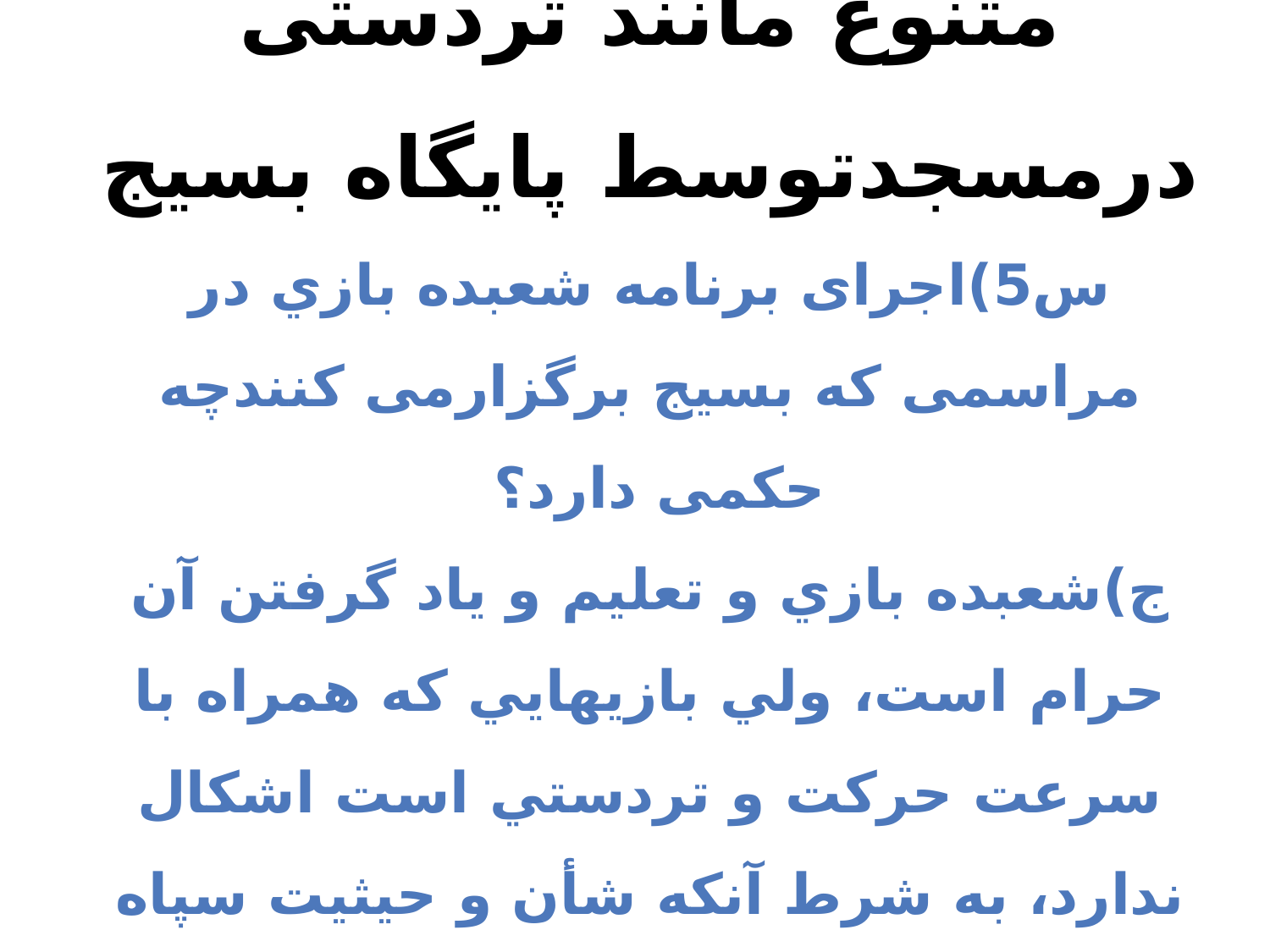

1/4- اجرای برنامه های متنوع مانند تردستی درمسجدتوسط پایگاه بسیج
س5)اجرای برنامه شعبده بازي در مراسمی که بسیج برگزارمی کنندچه حکمی دارد؟
ج)شعبده بازي و تعليم و ياد گرفتن آن حرام است، ولي بازيهايي كه همراه با سرعت حركت و تردستي است اشكال ندارد، به شرط آنكه شأن و حيثيت سپاه و بسيج مخدودش نشود و همراه با محرّمات ديگر مانند موسيقي مطرب و امثال آن نباشد.